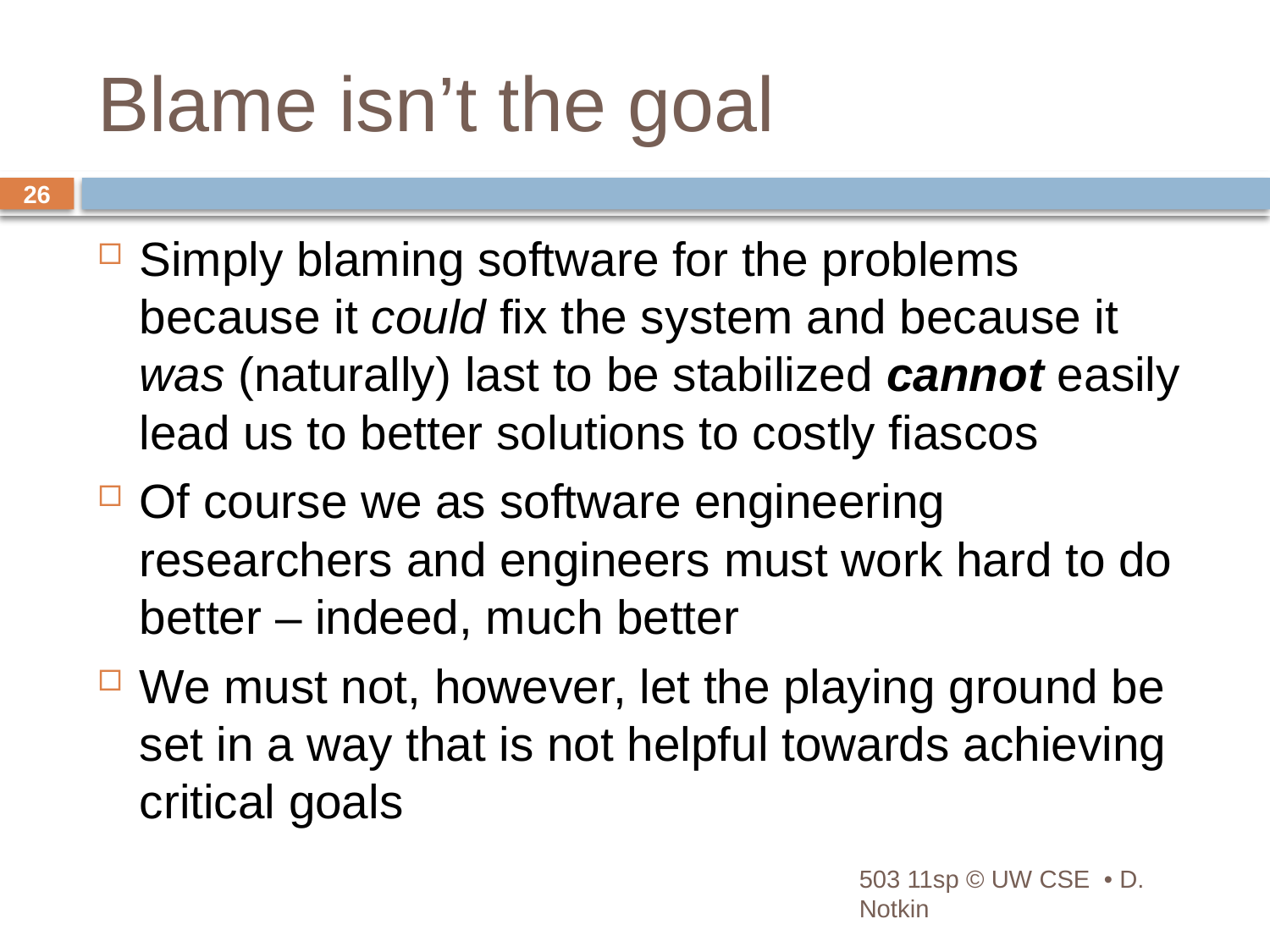

# Blame isn’t the goal
26
Simply blaming software for the problems because it could fix the system and because it was (naturally) last to be stabilized cannot easily lead us to better solutions to costly fiascos
Of course we as software engineering researchers and engineers must work hard to do better – indeed, much better
We must not, however, let the playing ground be set in a way that is not helpful towards achieving critical goals
503 11sp © UW CSE  • D. Notkin